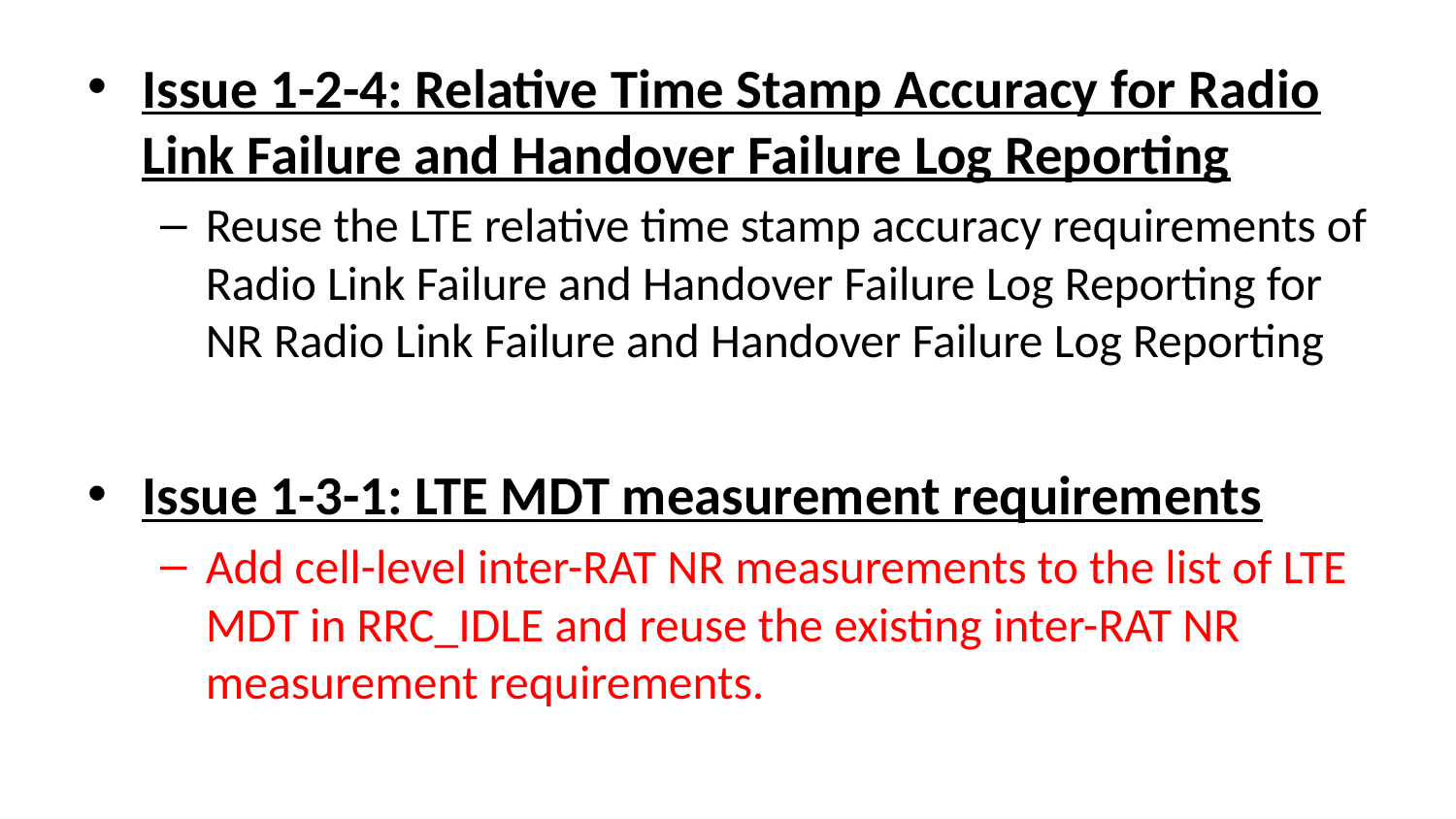

Issue 1-2-4: Relative Time Stamp Accuracy for Radio Link Failure and Handover Failure Log Reporting
Reuse the LTE relative time stamp accuracy requirements of Radio Link Failure and Handover Failure Log Reporting for NR Radio Link Failure and Handover Failure Log Reporting

Issue 1-3-1: LTE MDT measurement requirements
Add cell-level inter-RAT NR measurements to the list of LTE MDT in RRC_IDLE and reuse the existing inter-RAT NR measurement requirements.